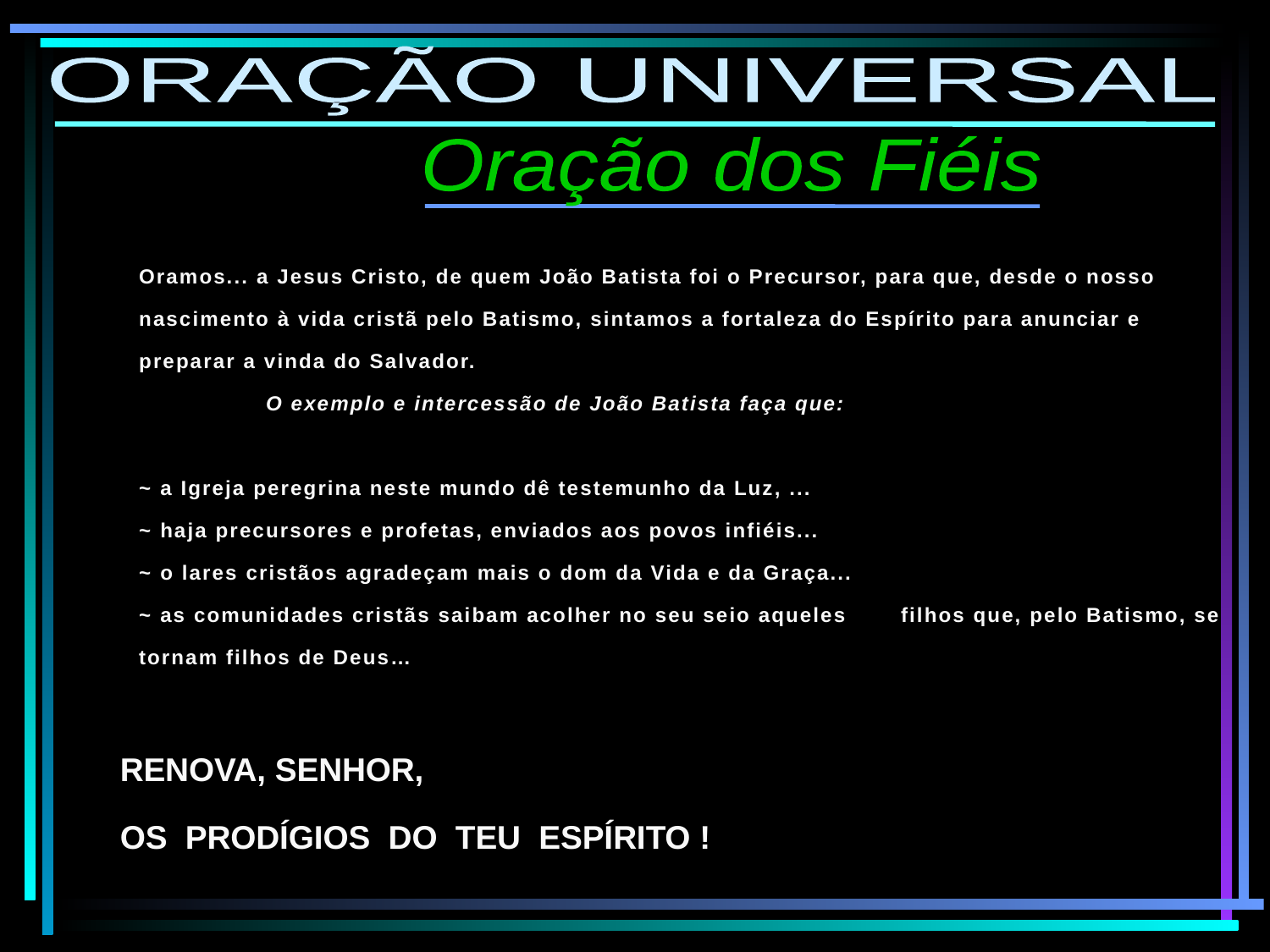

ORAÇÃO UNIVERSAL

Oração dos Fiéis

Oramos... a Jesus Cristo, de quem João Batista foi o Precursor, para que, desde o nosso nascimento à vida cristã pelo Batismo, sintamos a fortaleza do Espírito para anunciar e preparar a vinda do Salvador.
	O exemplo e intercessão de João Batista faça que:

~ a Igreja peregrina neste mundo dê testemunho da Luz, ...
~ haja precursores e profetas, enviados aos povos infiéis...
~ o lares cristãos agradeçam mais o dom da Vida e da Graça...
~ as comunidades cristãs saibam acolher no seu seio aqueles 	filhos que, pelo Batismo, se tornam filhos de Deus…
RENOVA, SENHOR,
OS  PRODÍGIOS  DO  TEU  ESPÍRITO !